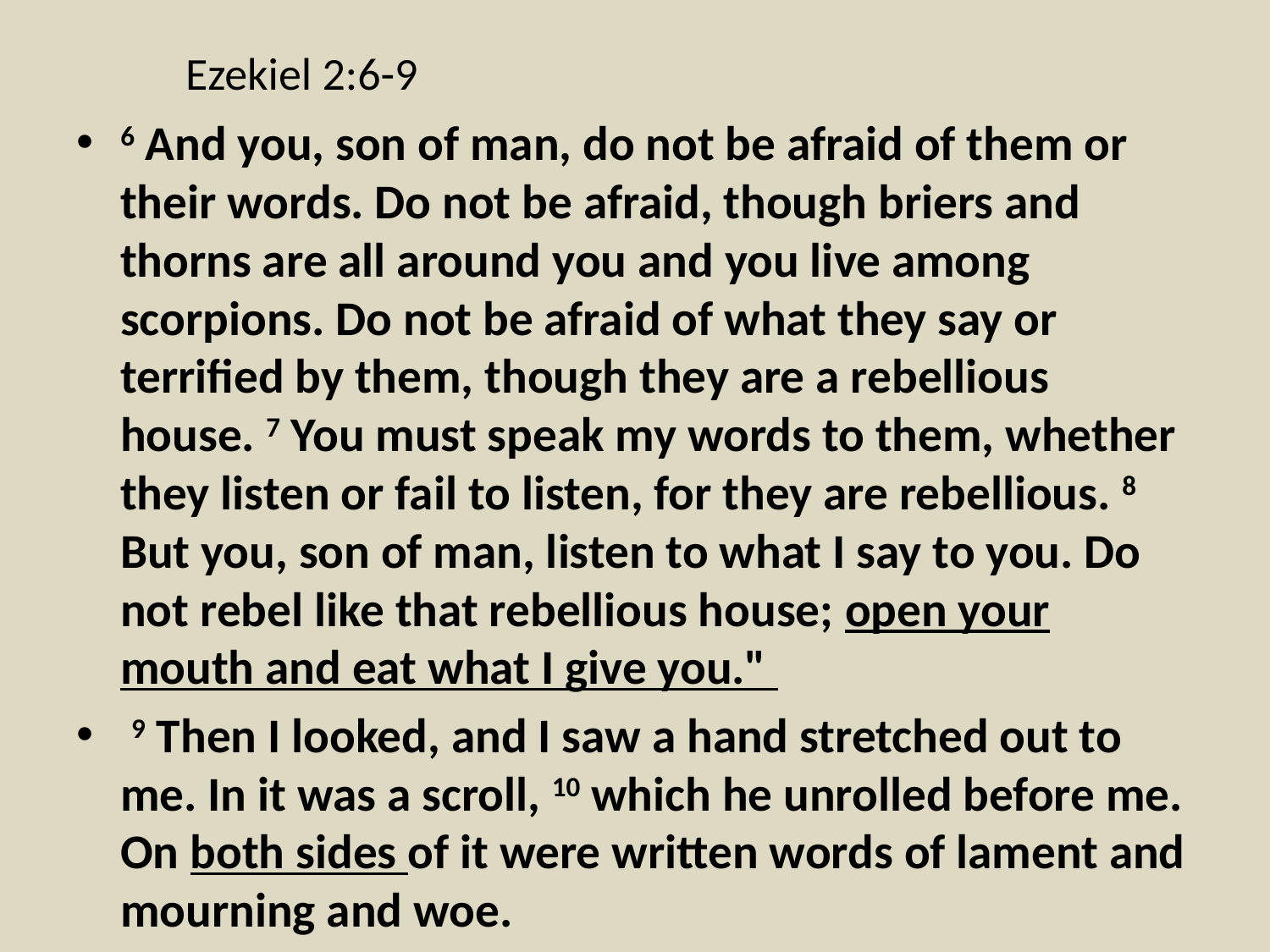

# Ezekiel 2:6-9
6 And you, son of man, do not be afraid of them or their words. Do not be afraid, though briers and thorns are all around you and you live among scorpions. Do not be afraid of what they say or terrified by them, though they are a rebellious house. 7 You must speak my words to them, whether they listen or fail to listen, for they are rebellious. 8 But you, son of man, listen to what I say to you. Do not rebel like that rebellious house; open your mouth and eat what I give you."
 9 Then I looked, and I saw a hand stretched out to me. In it was a scroll, 10 which he unrolled before me. On both sides of it were written words of lament and mourning and woe.